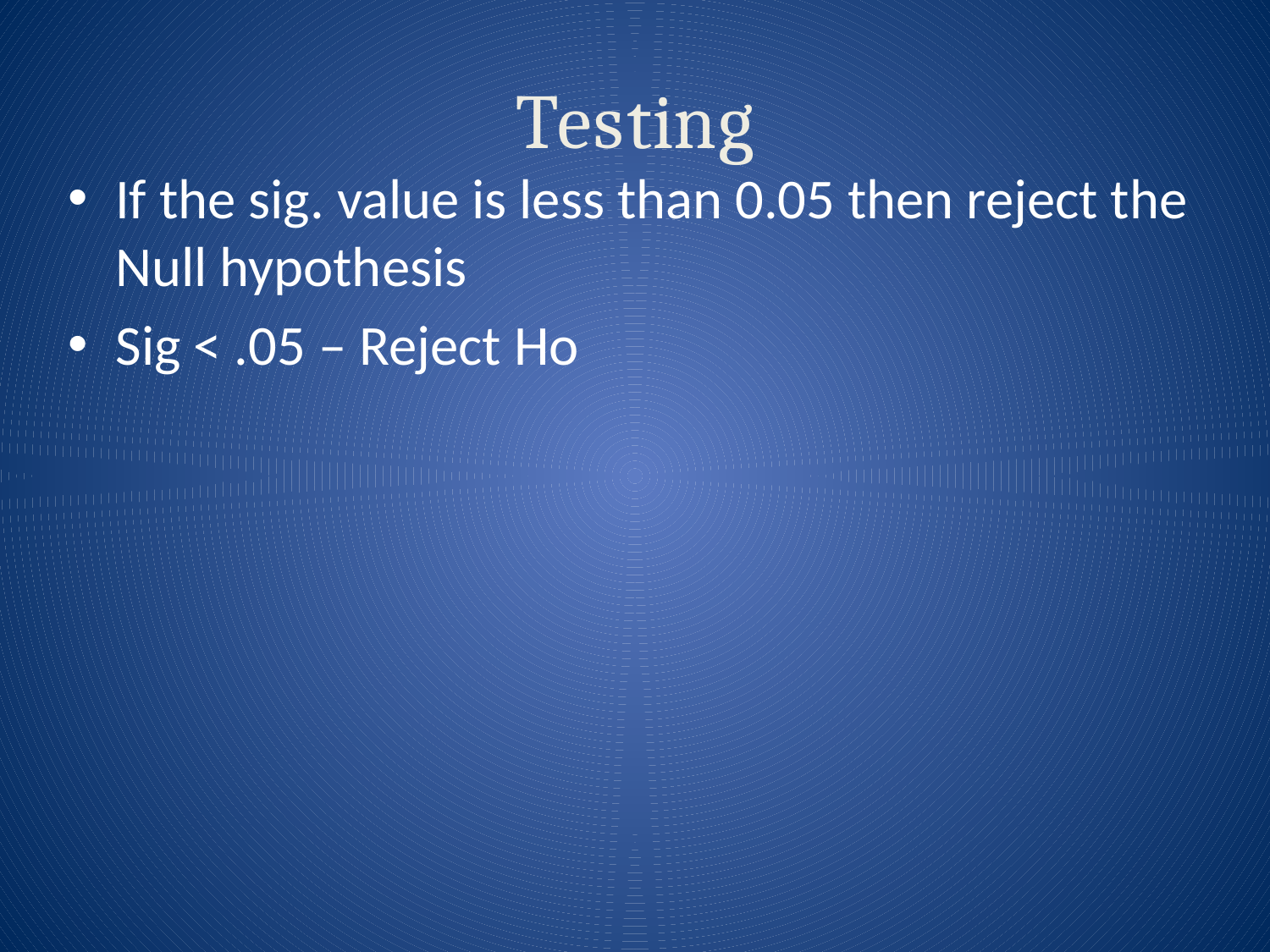

# Testing
If the sig. value is less than 0.05 then reject the Null hypothesis
Sig < .05 – Reject Ho